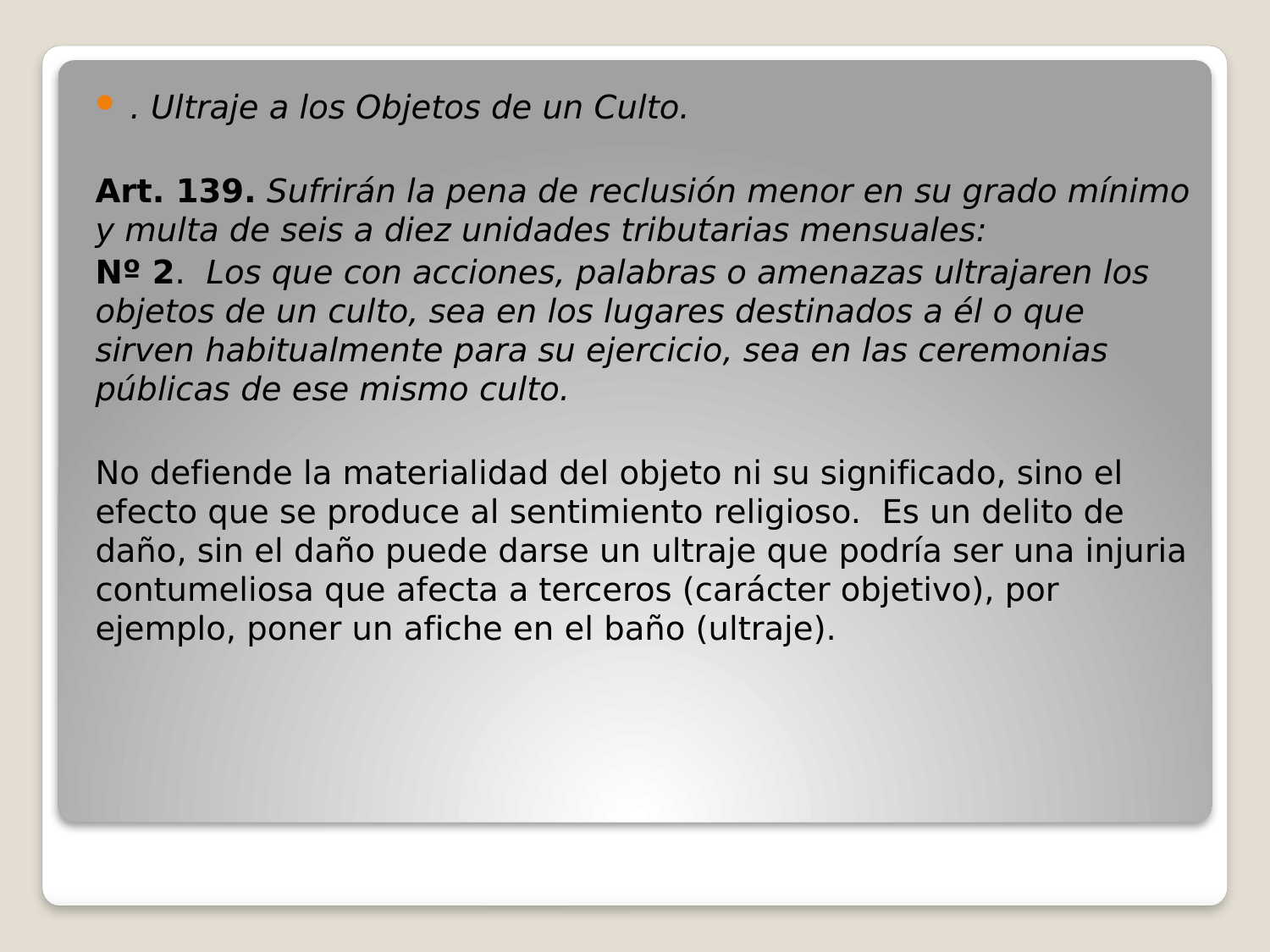

. Ultraje a los Objetos de un Culto.

Art. 139. Sufrirán la pena de reclusión menor en su grado mínimo y multa de seis a diez unidades tributarias mensuales:
Nº 2.  Los que con acciones, palabras o amenazas ultrajaren los objetos de un culto, sea en los lugares destinados a él o que sirven habitualmente para su ejercicio, sea en las ceremonias públicas de ese mismo culto.

No defiende la materialidad del objeto ni su significado, sino el efecto que se produce al sentimiento religioso.  Es un delito de daño, sin el daño puede darse un ultraje que podría ser una injuria contumeliosa que afecta a terceros (carácter objetivo), por ejemplo, poner un afiche en el baño (ultraje).

#